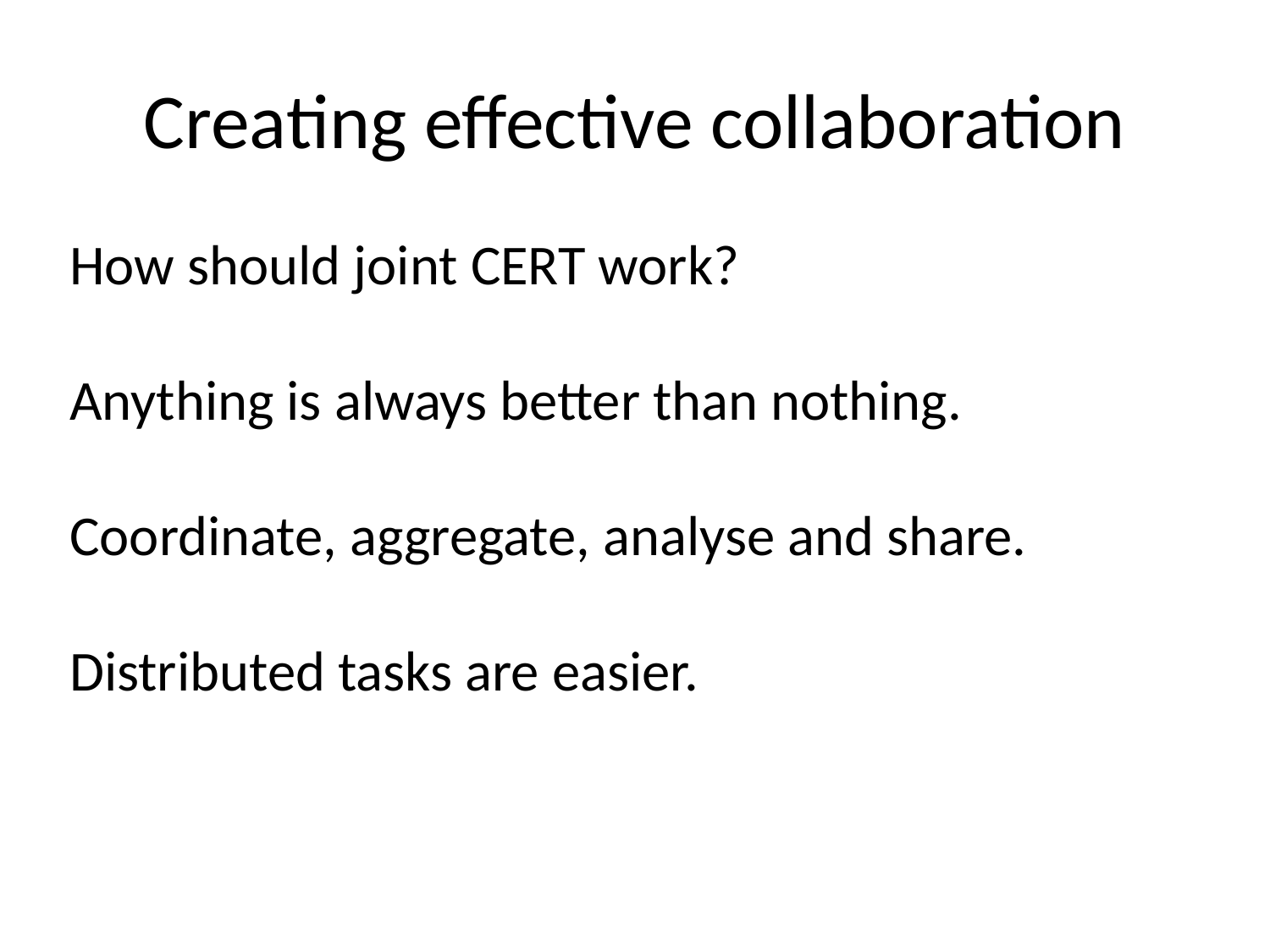

Creating effective collaboration
How should joint CERT work?

Anything is always better than nothing.

Coordinate, aggregate, analyse and share.

Distributed tasks are easier.